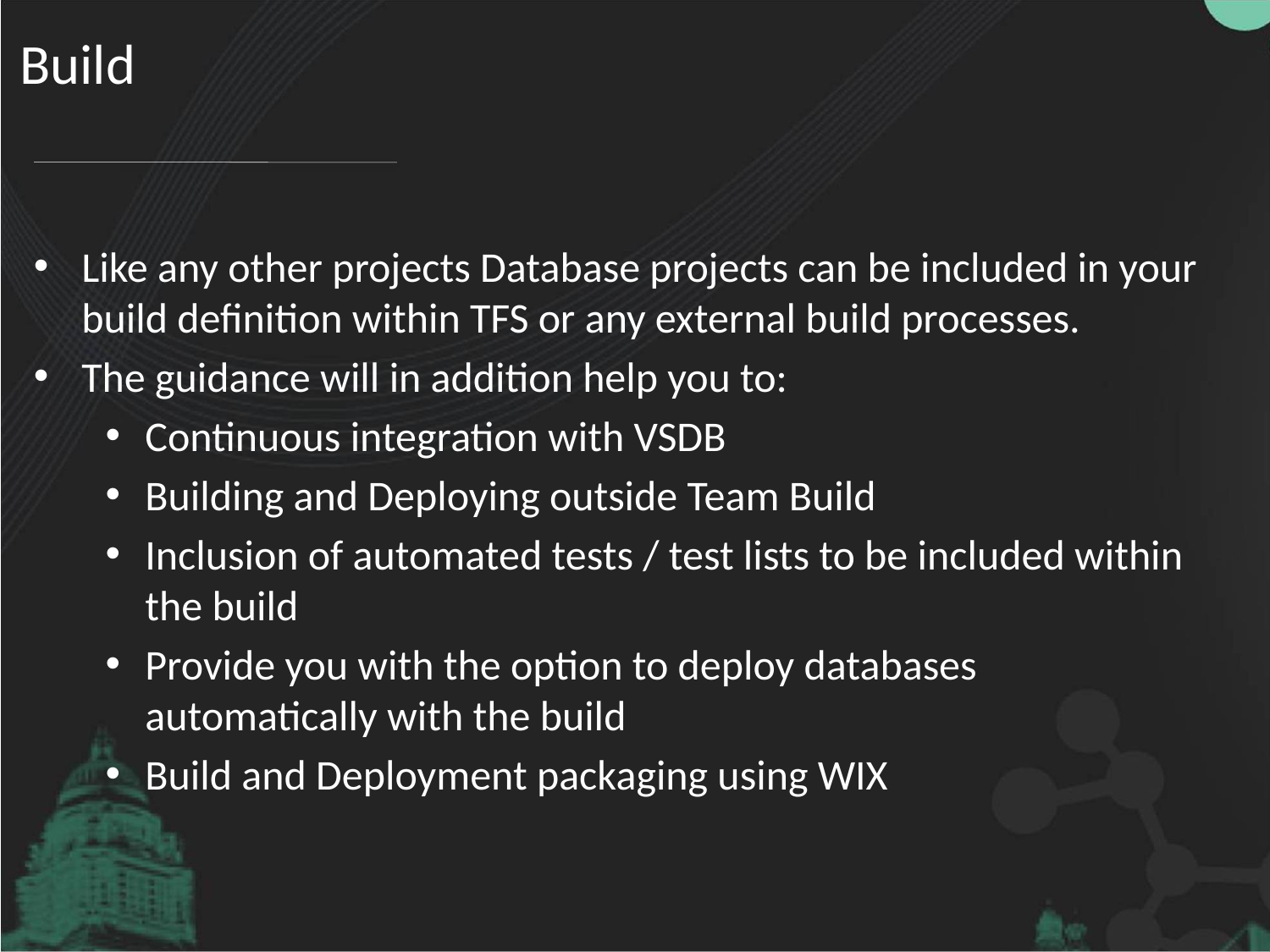

# Build

Like any other projects Database projects can be included in your build definition within TFS or any external build processes.
The guidance will in addition help you to:
Continuous integration with VSDB
Building and Deploying outside Team Build
Inclusion of automated tests / test lists to be included within the build
Provide you with the option to deploy databases automatically with the build
Build and Deployment packaging using WIX